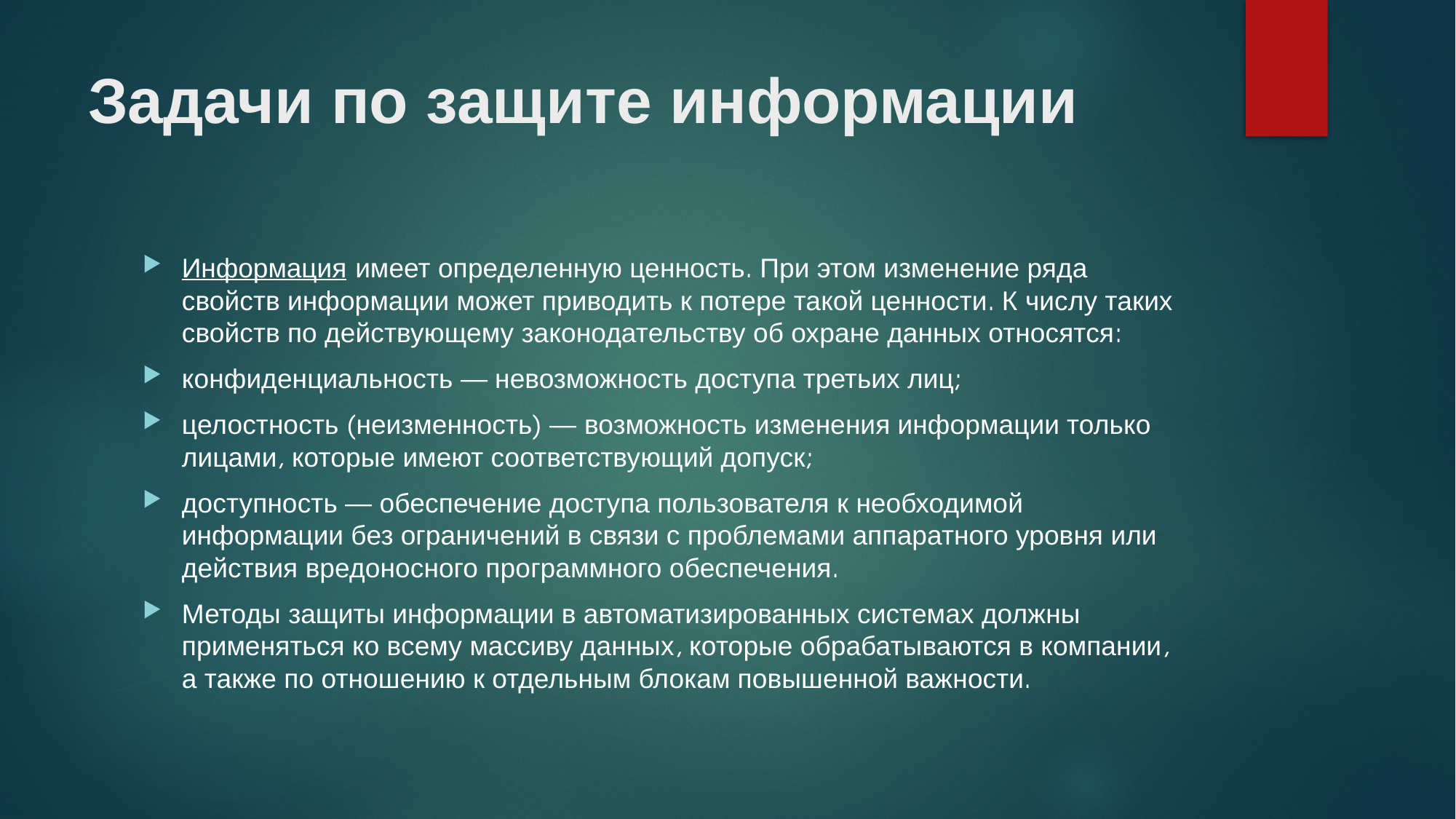

# Задачи по защите информации
Информация имеет определенную ценность. При этом изменение ряда свойств информации может приводить к потере такой ценности. К числу таких свойств по действующему законодательству об охране данных относятся:
конфиденциальность — невозможность доступа третьих лиц;
целостность (неизменность) — возможность изменения информации только лицами, которые имеют соответствующий допуск;
доступность — обеспечение доступа пользователя к необходимой информации без ограничений в связи с проблемами аппаратного уровня или действия вредоносного программного обеспечения.
Методы защиты информации в автоматизированных системах должны применяться ко всему массиву данных, которые обрабатываются в компании, а также по отношению к отдельным блокам повышенной важности.